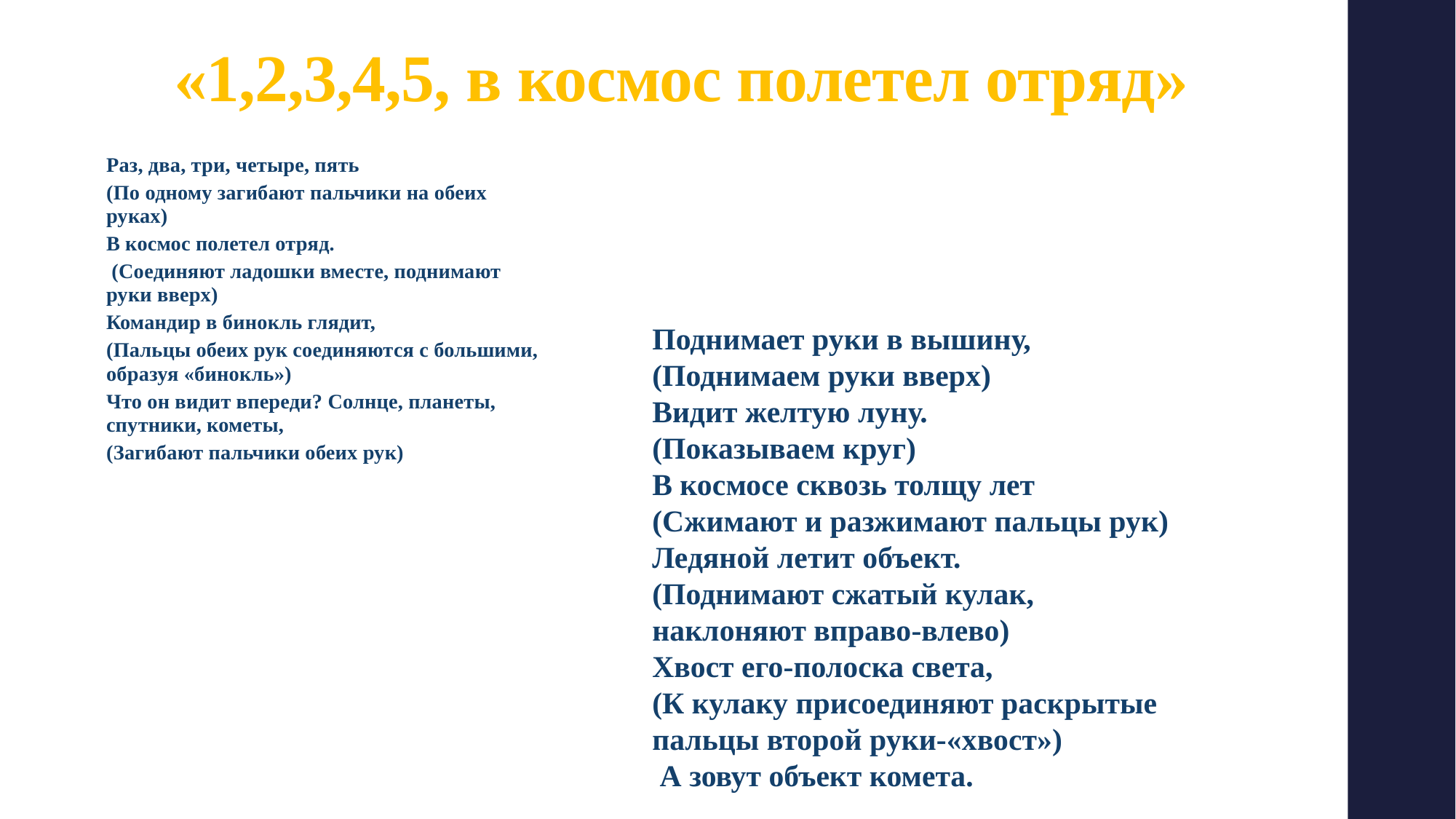

# «1,2,3,4,5, в космос полетел отряд»
Раз, два, три, четыре, пять
(По одному загибают пальчики на обеих руках)
В космос полетел отряд.
 (Соединяют ладошки вместе, поднимают руки вверх)
Командир в бинокль глядит,
(Пальцы обеих рук соединяются с большими, образуя «бинокль»)
Что он видит впереди? Солнце, планеты, спутники, кометы,
(Загибают пальчики обеих рук)

Поднимает руки в вышину,
(Поднимаем руки вверх)
Видит желтую луну.
(Показываем круг)
В космосе сквозь толщу лет
(Сжимают и разжимают пальцы рук)
Ледяной летит объект.
(Поднимают сжатый кулак, наклоняют вправо-влево)
Хвост его-полоска света,
(К кулаку присоединяют раскрытые пальцы второй руки-«хвост»)
 А зовут объект комета.